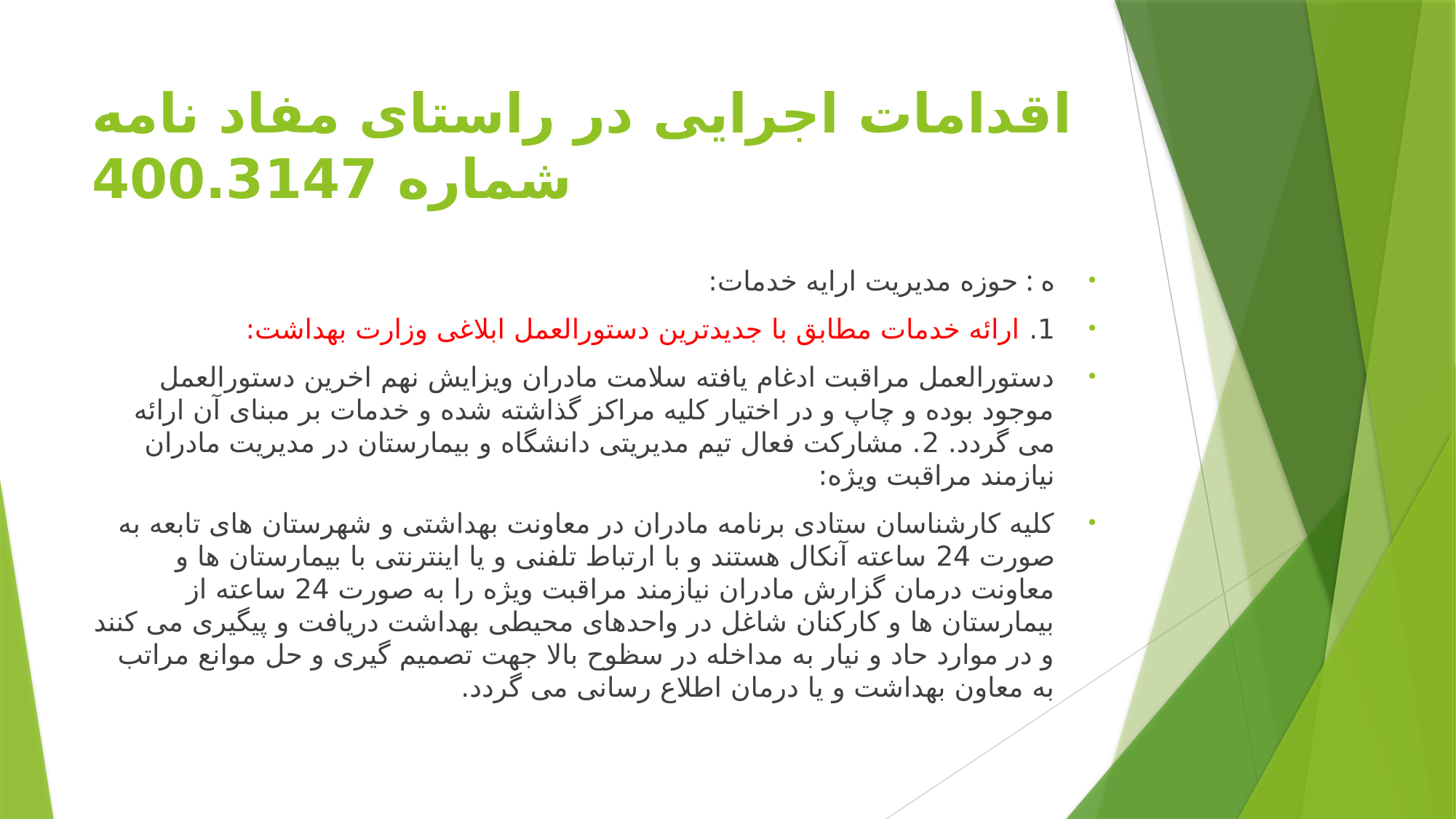

# اقدامات اجرایی در راستای مفاد نامه شماره 400.3147
ه : حوزه مدیریت ارایه خدمات:
1. ارائه خدمات مطابق با جدیدترین دستورالعمل ابلاغی وزارت بهداشت:
دستورالعمل مراقبت ادغام یافته سلامت مادران ویزایش نهم اخرین دستورالعمل موجود بوده و چاپ و در اختیار کلیه مراکز گذاشته شده و خدمات بر مبنای آن ارائه می گردد. 2. مشارکت فعال تیم مدیریتی دانشگاه و بیمارستان در مدیریت مادران نیازمند مراقبت ویژه:
کلیه کارشناسان ستادی برنامه مادران در معاونت بهداشتی و شهرستان های تابعه به صورت 24 ساعته آنکال هستند و با ارتباط تلفنی و یا اینترنتی با بیمارستان ها و معاونت درمان گزارش مادران نیازمند مراقبت ویژه را به صورت 24 ساعته از بیمارستان ها و کارکنان شاغل در واحدهای محیطی بهداشت دریافت و پیگیری می کنند و در موارد حاد و نیار به مداخله در سظوح بالا جهت تصمیم گیری و حل موانع مراتب به معاون بهداشت و یا درمان اطلاع رسانی می گردد.